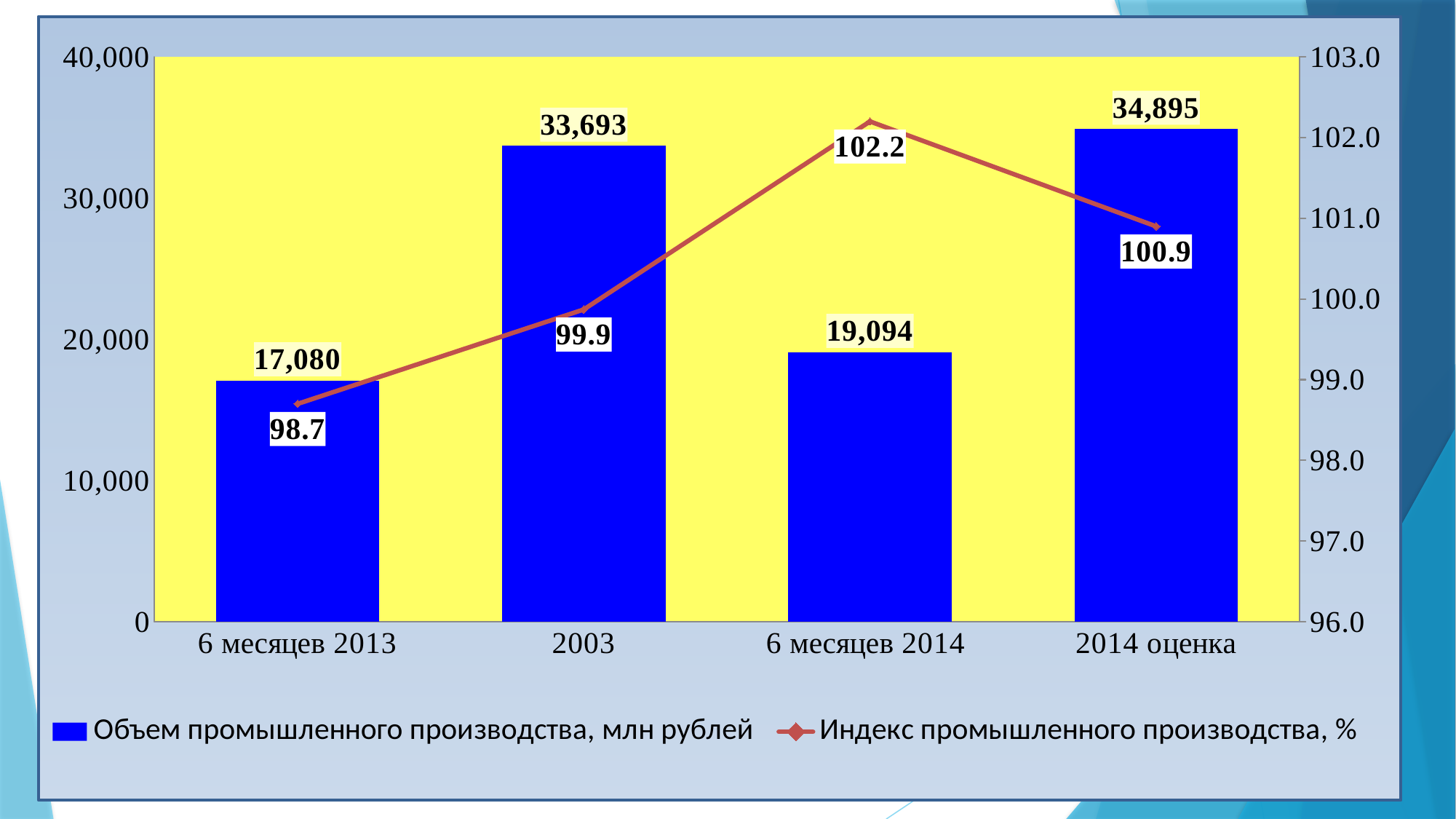

### Chart

| Category | Объем промышленного производства, млн рублей | Индекс промышленного производства, %  |
|---|---|---|
| 6 месяцев 2013 | 17079.90861495845 | 98.7 |
| 2003 | 33692.97 | 99.8695356574146 |
| 6 месяцев 2014  | 19094.25237098411 | 102.2 |
| 2014 оценка | 34894.930451114284 | 100.9 |